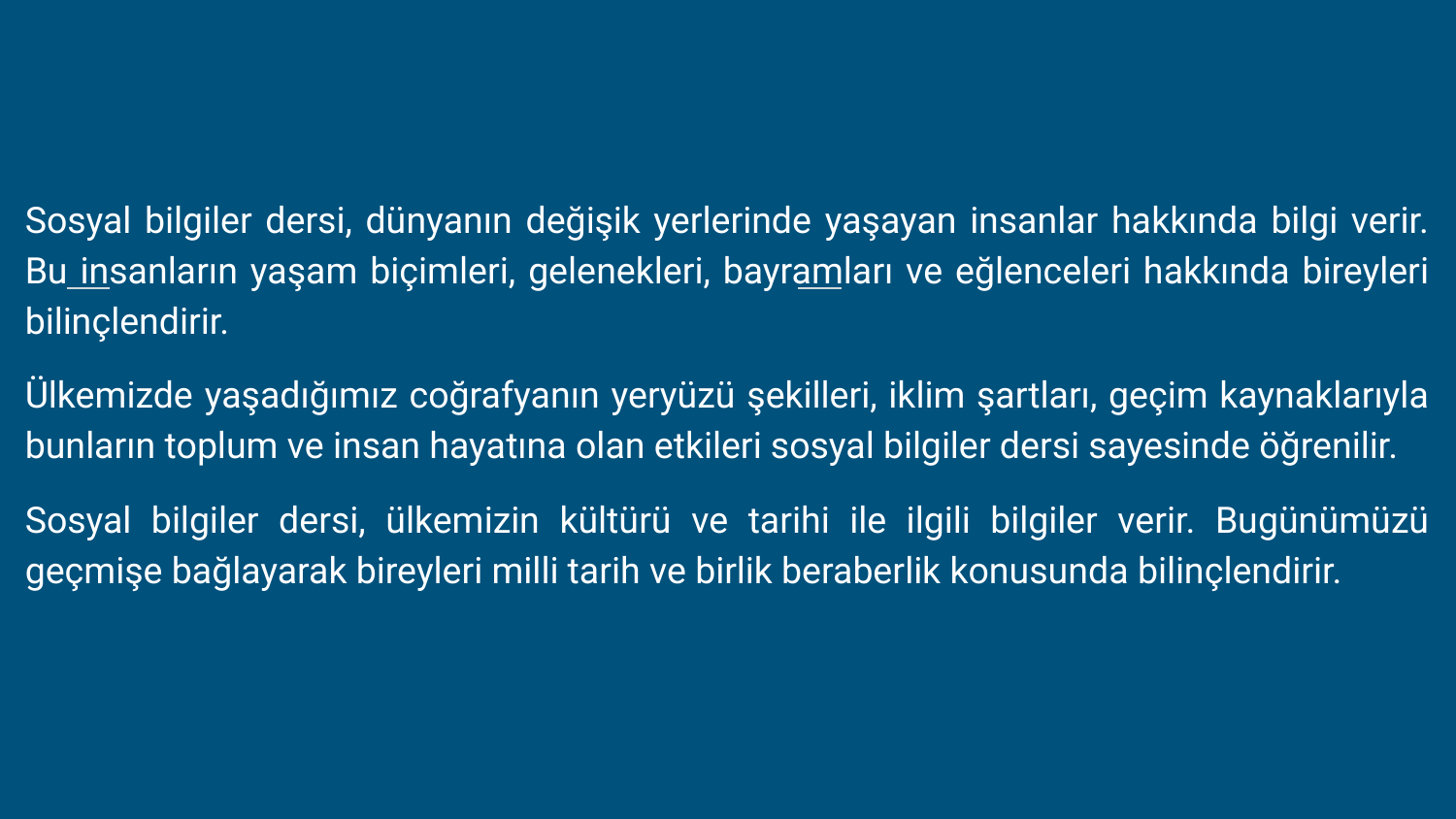

Sosyal bilgiler dersi, dünyanın değişik yerlerinde yaşayan insanlar hakkında bilgi verir. Bu insanların yaşam biçimleri, gelenekleri, bayramları ve eğlenceleri hakkında bireyleri bilinçlendirir.
Ülkemizde yaşadığımız coğrafyanın yeryüzü şekilleri, iklim şartları, geçim kaynaklarıyla bunların toplum ve insan hayatına olan etkileri sosyal bilgiler dersi sayesinde öğrenilir.
Sosyal bilgiler dersi, ülkemizin kültürü ve tarihi ile ilgili bilgiler verir. Bugünümüzü geçmişe bağlayarak bireyleri milli tarih ve birlik beraberlik konusunda bilinçlendirir.